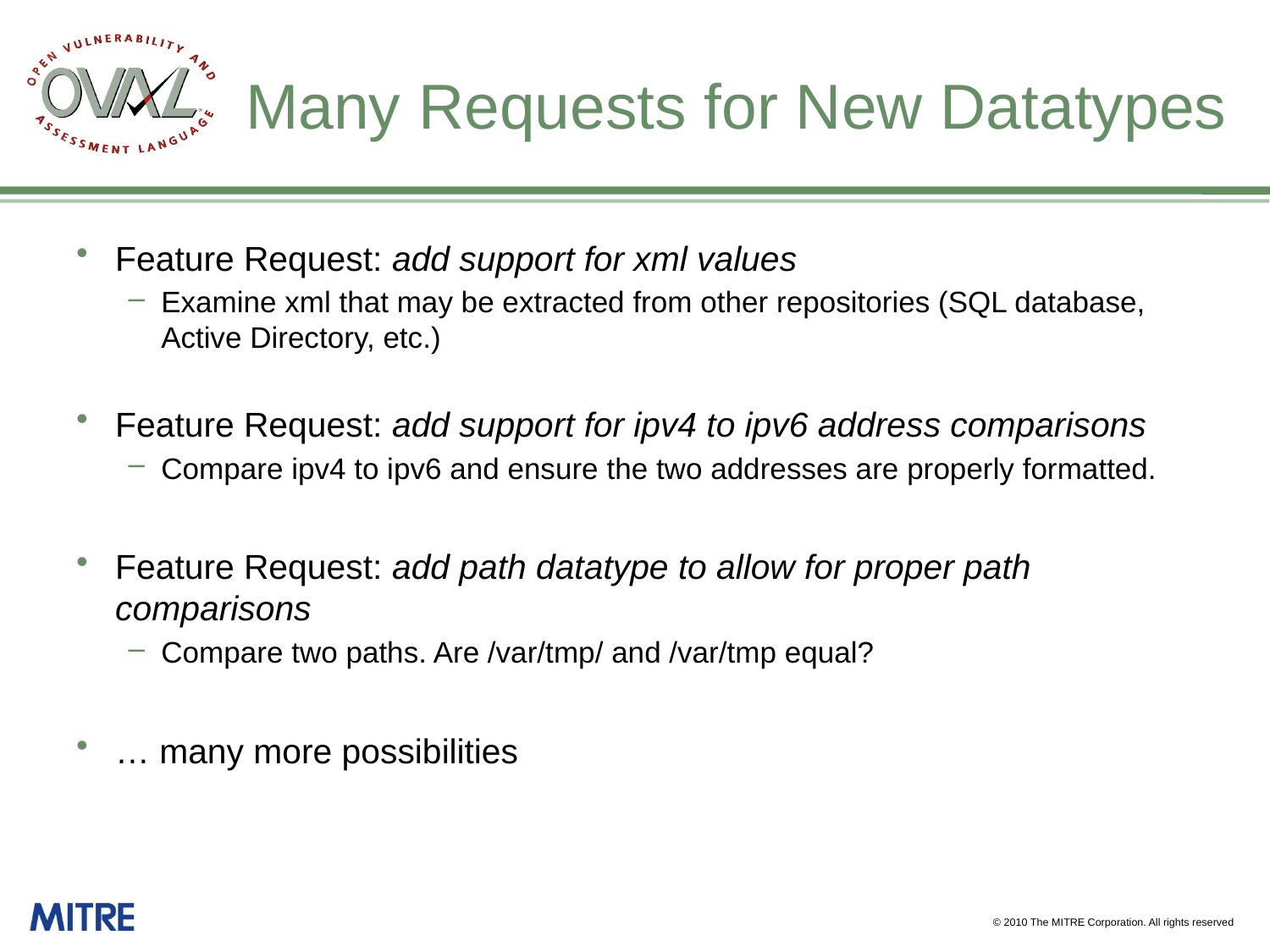

# Many Requests for New Datatypes
Feature Request: add support for xml values
Examine xml that may be extracted from other repositories (SQL database, Active Directory, etc.)

Feature Request: add support for ipv4 to ipv6 address comparisons
Compare ipv4 to ipv6 and ensure the two addresses are properly formatted.

Feature Request: add path datatype to allow for proper path comparisons
Compare two paths. Are /var/tmp/ and /var/tmp equal?

… many more possibilities